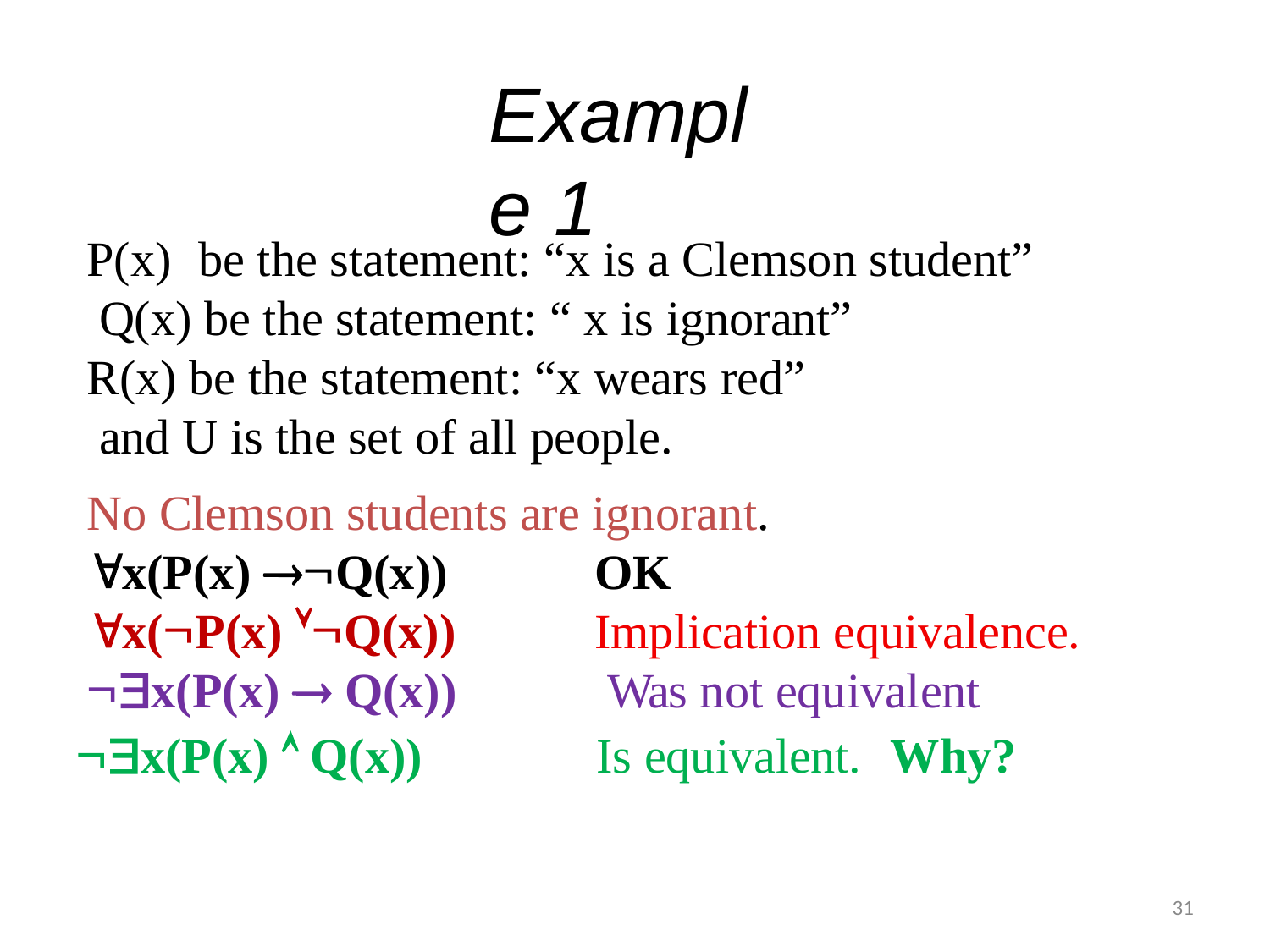

# Example 1
P(x)	be the statement: “x is a Clemson student”  Q(x) be the statement: “ x is ignorant”
R(x) be the statement: “x wears red”  and U is the set of all people.
No Clemson students are ignorant.
∀x(P(x) →¬Q(x))
∀x(¬P(x) ∨¬Q(x))
¬∃x(P(x) → Q(x))
¬∃x(P(x) ∧ Q(x))
OK
Implication equivalence.  Was not equivalent
Is equivalent.	Why?
31